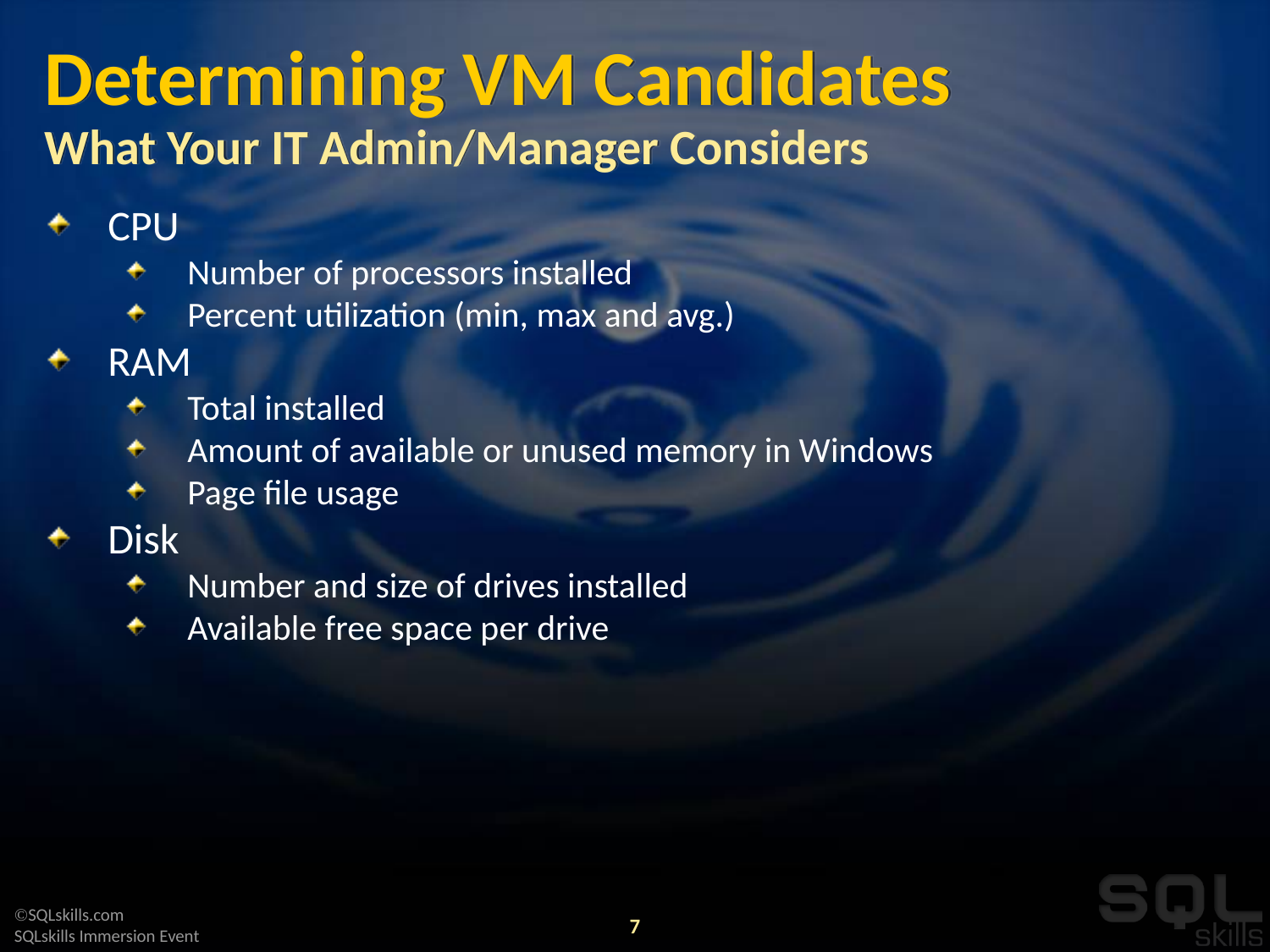

# Determining VM Candidates What Your IT Admin/Manager Considers
CPU
Number of processors installed
Percent utilization (min, max and avg.)
RAM
Total installed
Amount of available or unused memory in Windows
Page file usage
Disk
Number and size of drives installed
Available free space per drive
7